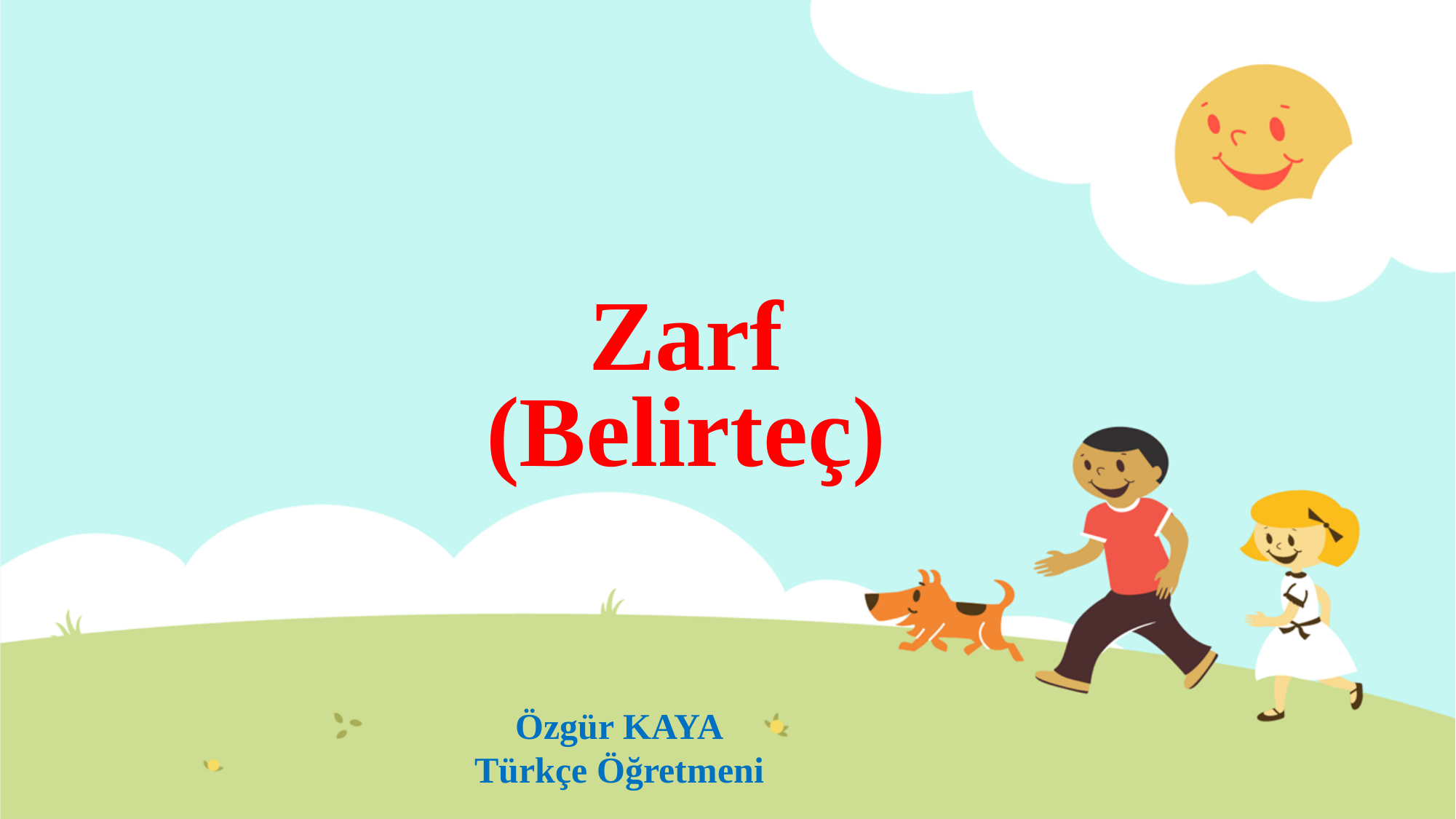

# Zarf (Belirteç)
Özgür KAYA
Türkçe Öğretmeni